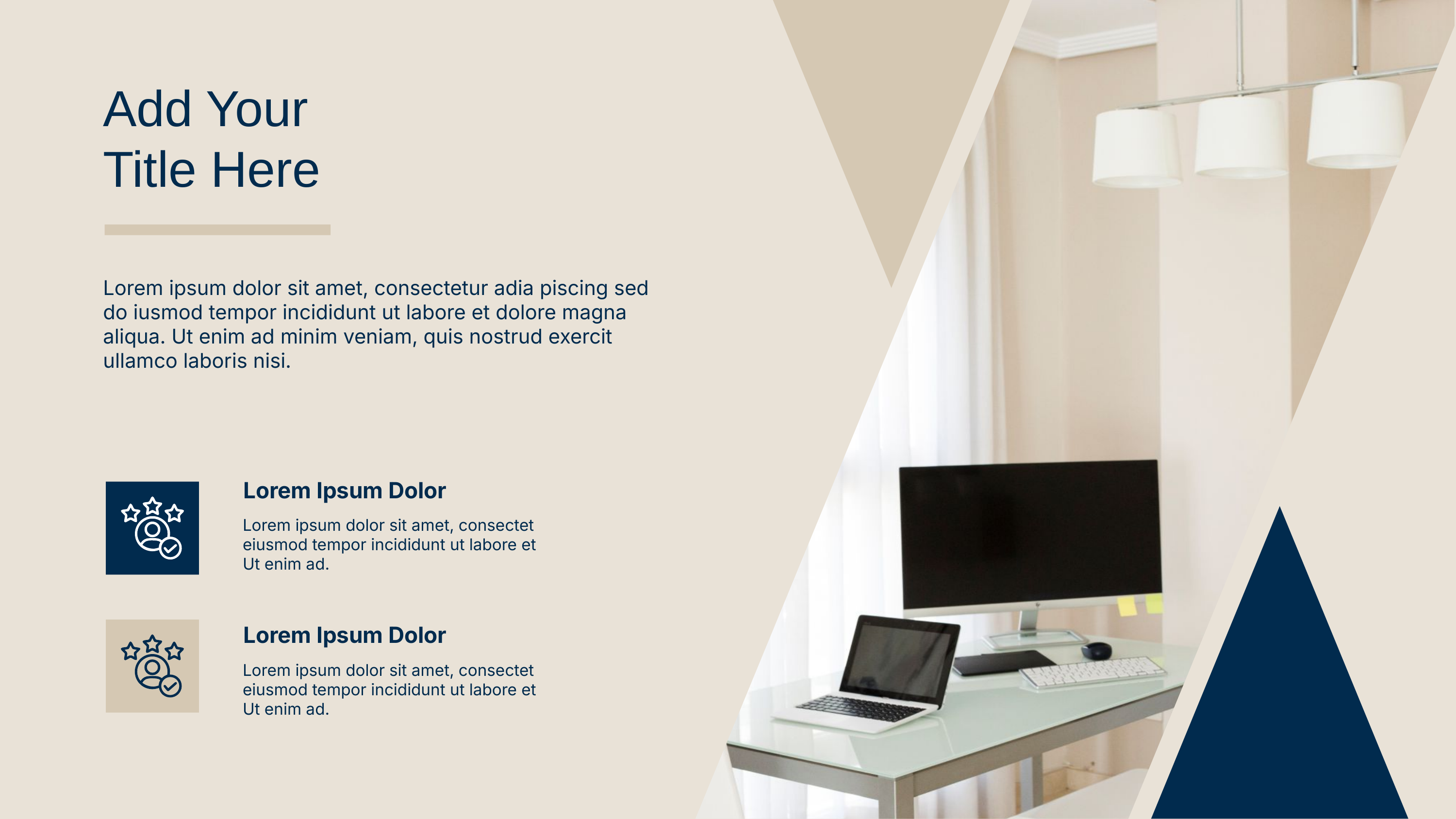

Add Your Title
Lorem ipsum dolor sit amet, consectetur adipiscing elit, sed do tempor incididunt
Add Your
Title Here
Add Your Title
Lorem ipsum dolor sit amet, consectetur adipiscing elit, sed do tempor incididunt

Lorem ipsum dolor sit amet, consectetur adia piscing sed do iusmod tempor incididunt ut labore et dolore magna aliqua. Ut enim ad minim veniam, quis nostrud exercit ullamco laboris nisi.
Lorem Ipsum Dolor
Lorem ipsum dolor sit amet, consectet
eiusmod tempor incididunt ut labore et
Ut enim ad.

Lorem Ipsum Dolor
Lorem ipsum dolor sit amet, consectet
eiusmod tempor incididunt ut labore et
Ut enim ad.